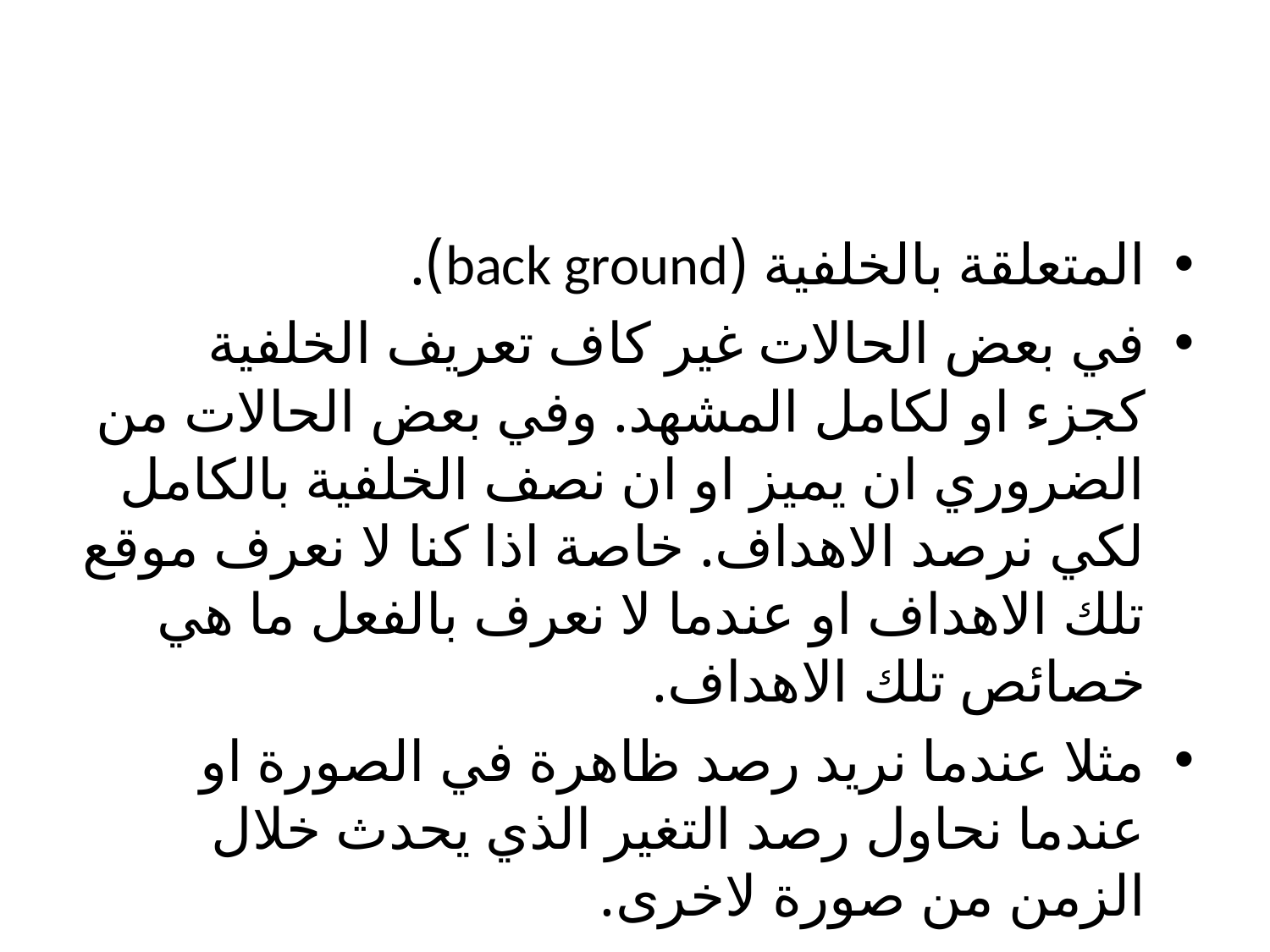

المتعلقة بالخلفية (back ground).
في بعض الحالات غير كاف تعريف الخلفية كجزء او لكامل المشهد. وفي بعض الحالات من الضروري ان يميز او ان نصف الخلفية بالكامل لكي نرصد الاهداف. خاصة اذا كنا لا نعرف موقع تلك الاهداف او عندما لا نعرف بالفعل ما هي خصائص تلك الاهداف.
مثلا عندما نريد رصد ظاهرة في الصورة او عندما نحاول رصد التغير الذي يحدث خلال الزمن من صورة لاخرى.